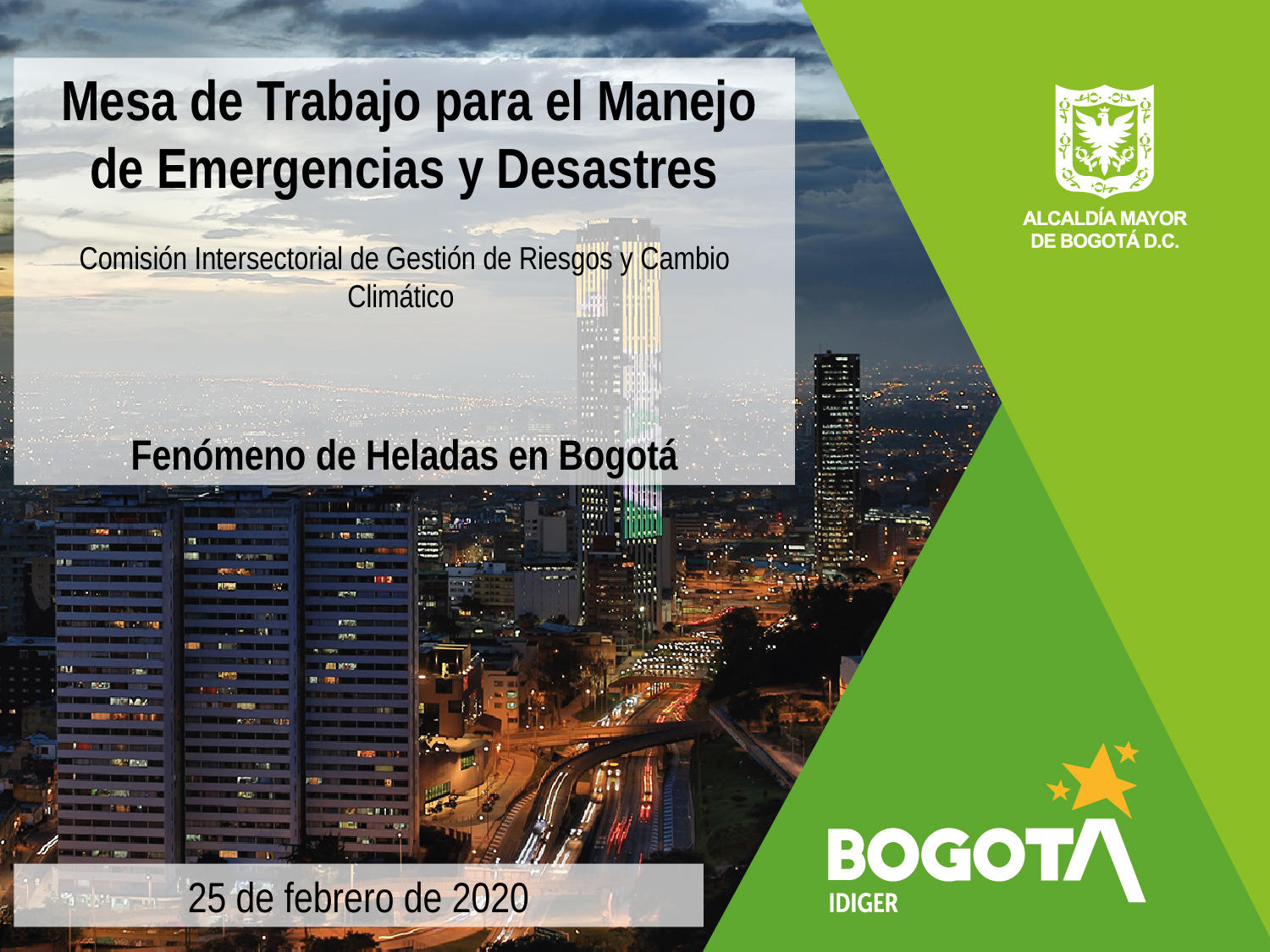

Mesa de Trabajo para el Manejo de Emergencias y Desastres

Comisión Intersectorial de Gestión de Riesgos y Cambio Climático

Fenómeno de Heladas en Bogotá
25 de febrero de 2020